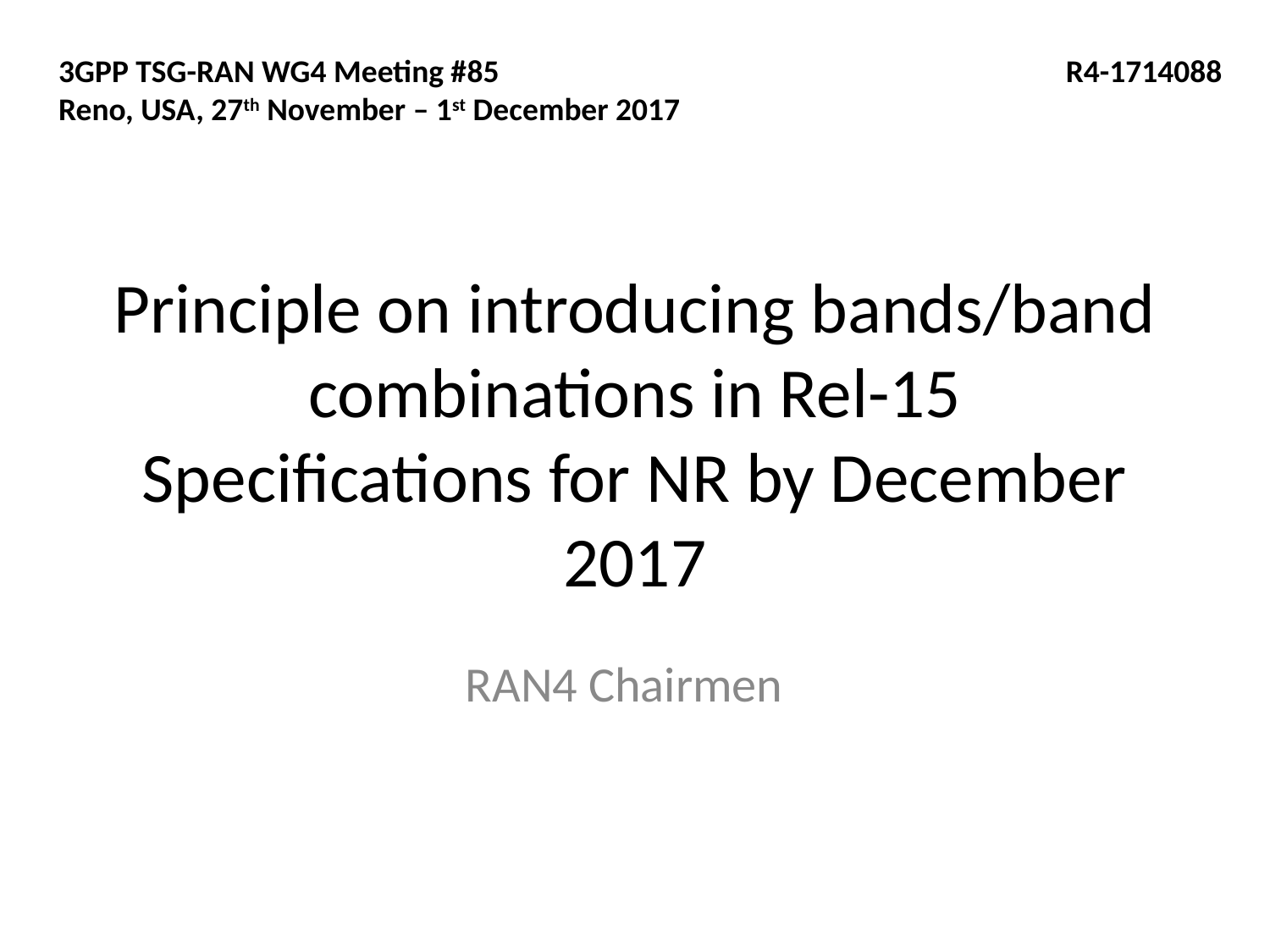

3GPP TSG-RAN WG4 Meeting #85
Reno, USA, 27th November – 1st December 2017
R4-1714088
# Principle on introducing bands/band combinations in Rel-15 Specifications for NR by December 2017
RAN4 Chairmen